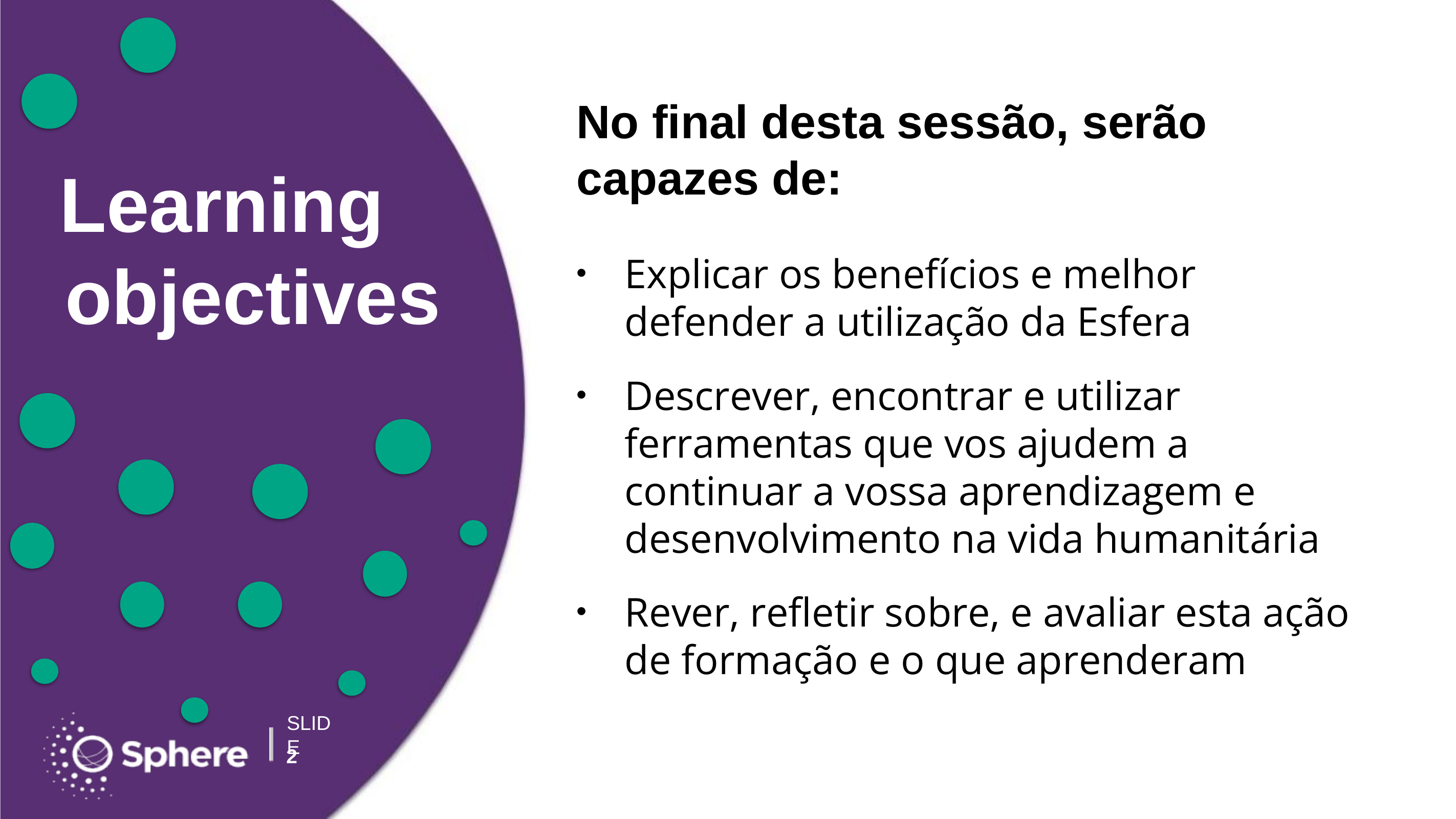

# No final desta sessão, serão capazes de:
Explicar os benefícios e melhor defender a utilização da Esfera
Descrever, encontrar e utilizar ferramentas que vos ajudem a continuar a vossa aprendizagem e desenvolvimento na vida humanitária
Rever, refletir sobre, e avaliar esta ação de formação e o que aprenderam
2